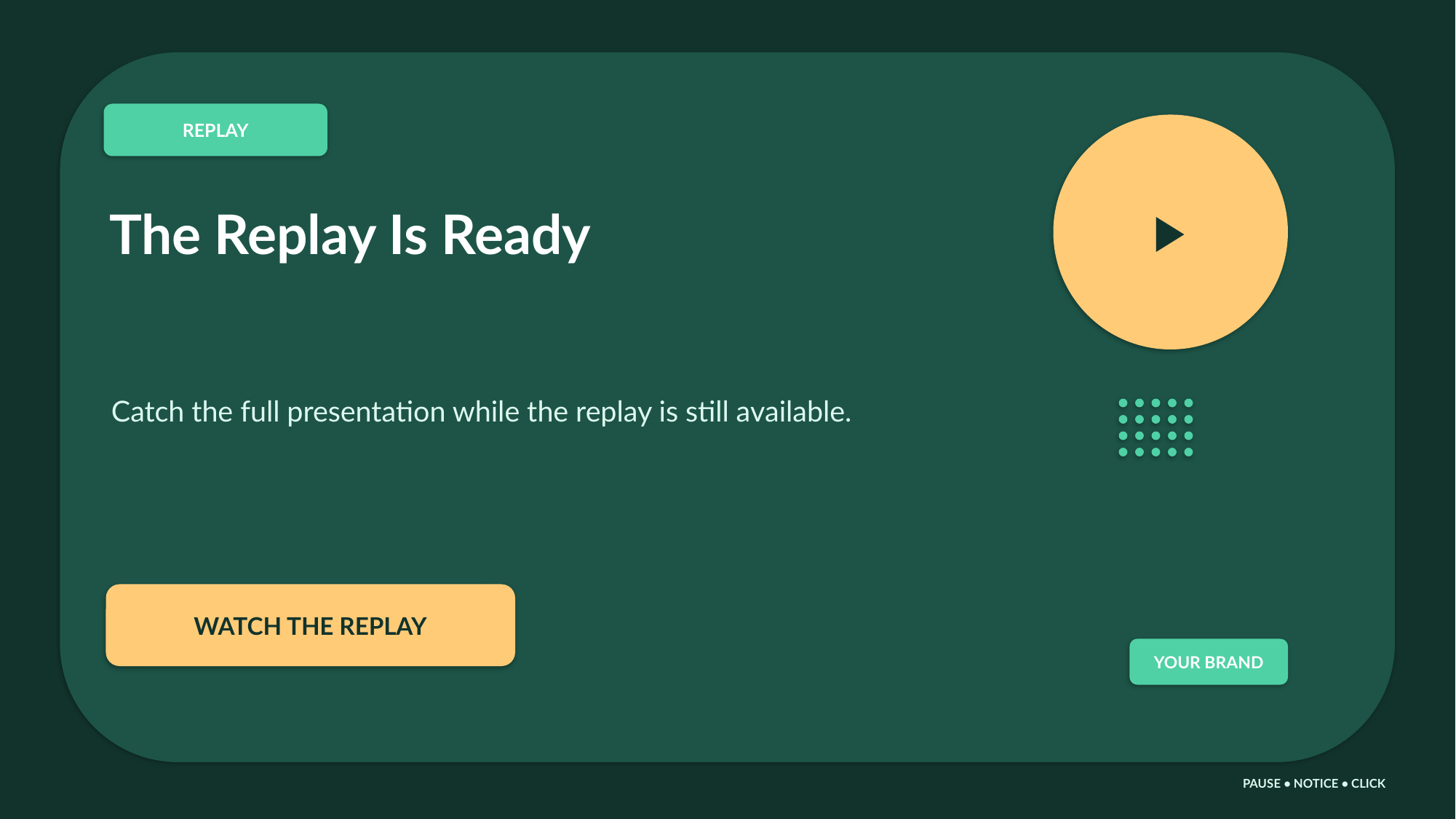

REPLAY

▶
The Replay Is Ready
Catch the full presentation while the replay is still available.

WATCH THE REPLAY

YOUR BRAND
PAUSE • NOTICE • CLICK